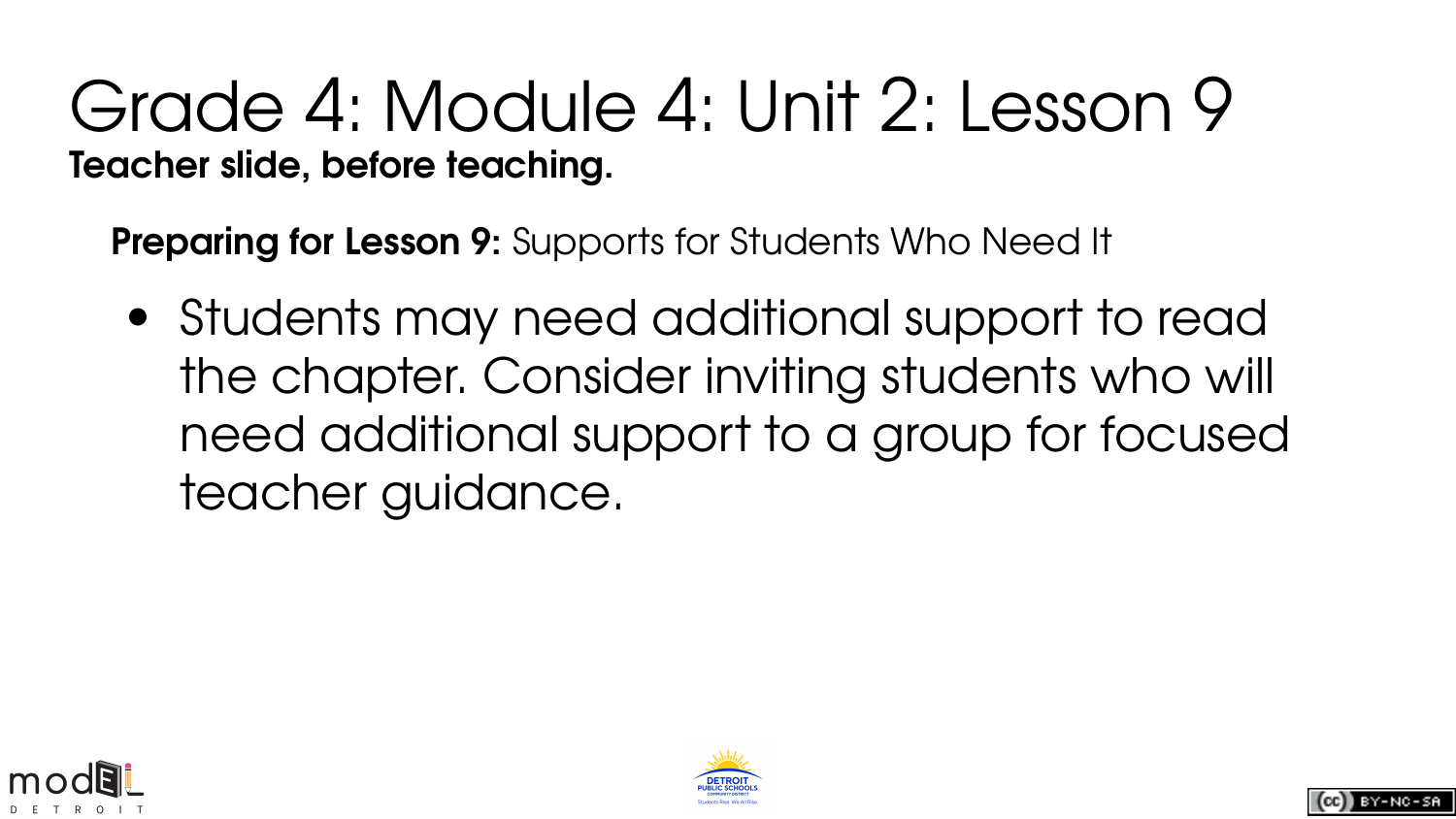

# Grade 4: Module 4: Unit 2: Lesson 9
Teacher slide, before teaching.
Preparing for Lesson 9: Supports for Students Who Need It

Students may need additional support to read the chapter. Consider inviting students who will need additional support to a group for focused teacher guidance.